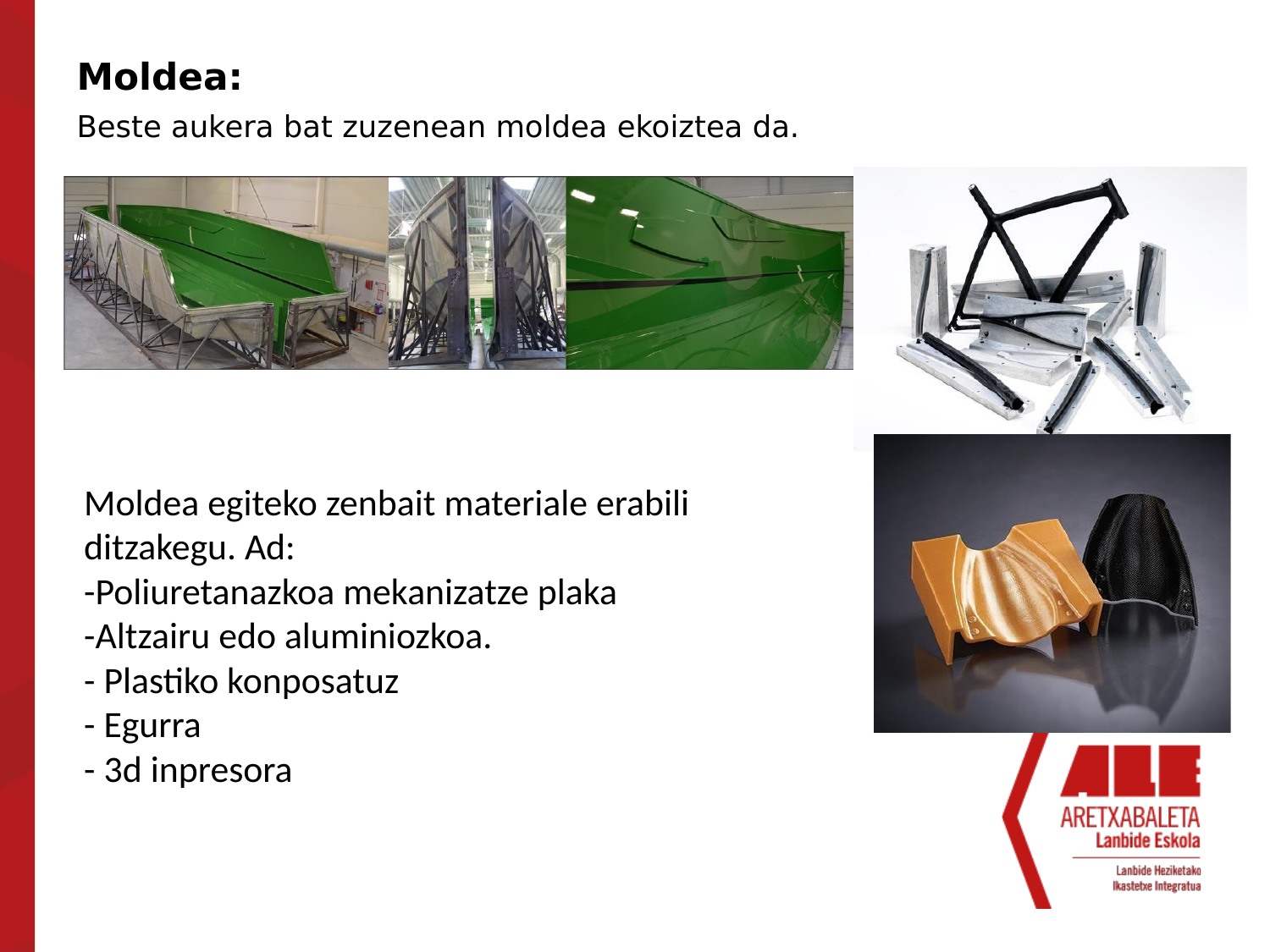

Moldea:
Beste aukera bat zuzenean moldea ekoiztea da.

Moldea egiteko zenbait materiale erabili ditzakegu. Ad:
-Poliuretanazkoa mekanizatze plaka
-Altzairu edo aluminiozkoa.
- Plastiko konposatuz
- Egurra
- 3d inpresora